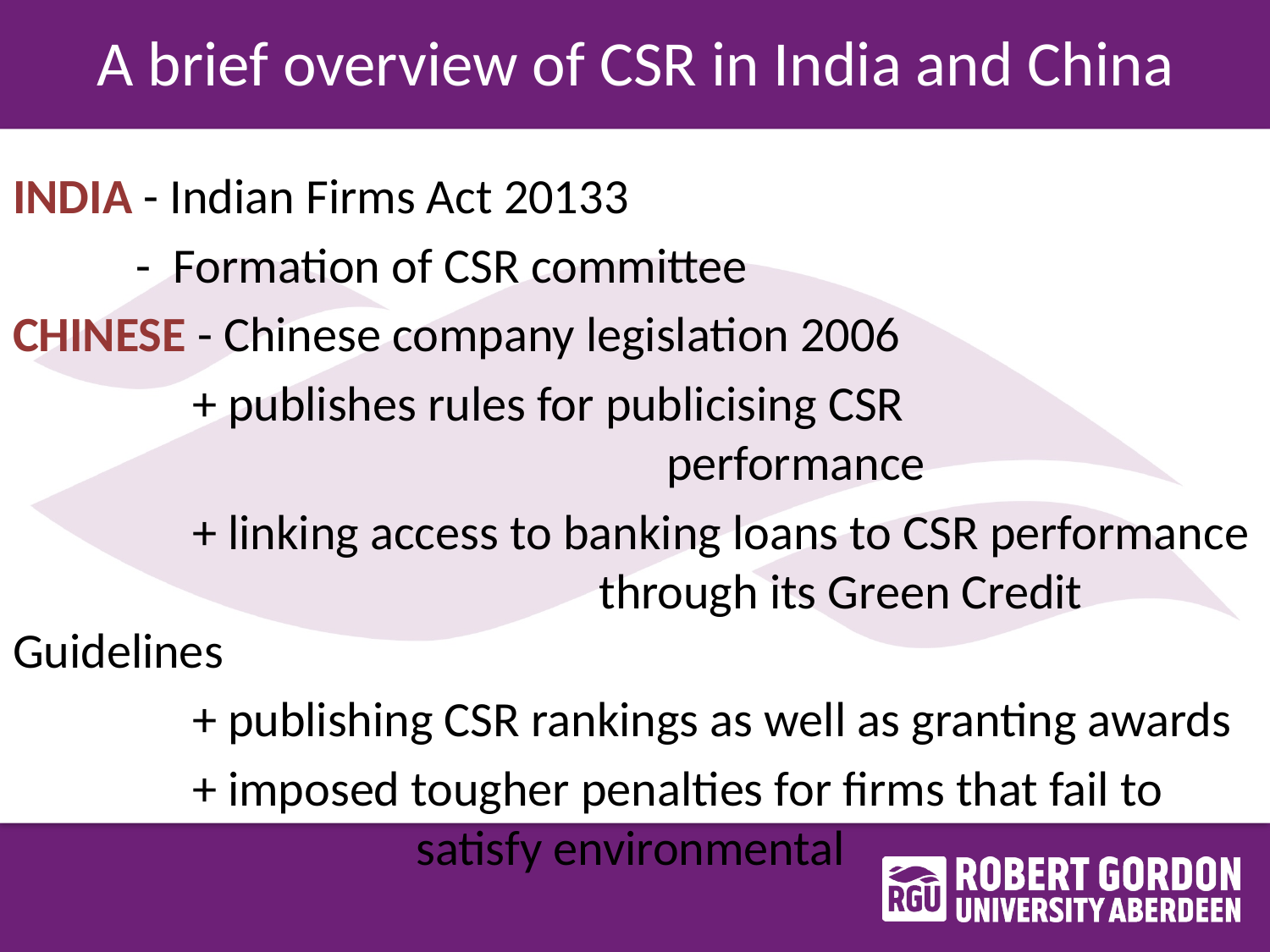

# A brief overview of CSR in India and China
INDIA - Indian Firms Act 20133
           -  Formation of CSR committee
CHINESE - Chinese company legislation 2006
                + publishes rules for publicising CSR 						             performance
                + linking access to banking loans to CSR performance                             		       through its Green Credit Guidelines
                + publishing CSR rankings as well as granting awards
                + imposed tougher penalties for firms that fail to             			  satisfy environmental